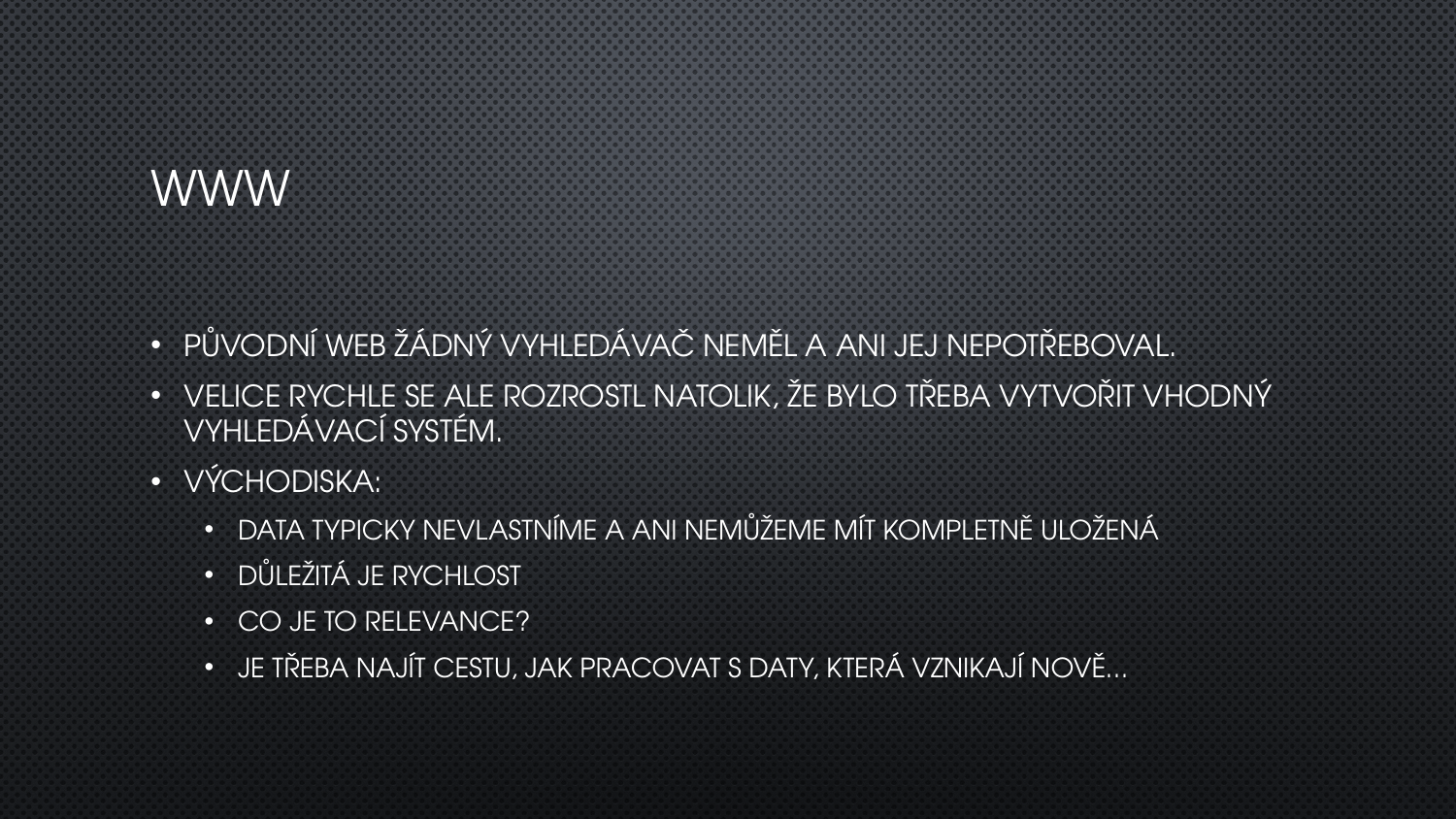

# WWW
Původní web žádný vyhledávač neměl a ani jej nepotřeboval.
Velice rychle se ale rozrostl natolik, že bylo třeba vytvořit vhodný vyhledávací systém.
Východiska:
Data typicky nevlastníme a ani nemůžeme mít kompletně uložená
Důležitá je rychlost
Co je to relevance?
Je třeba najít cestu, jak pracovat s daty, která vznikají nově…